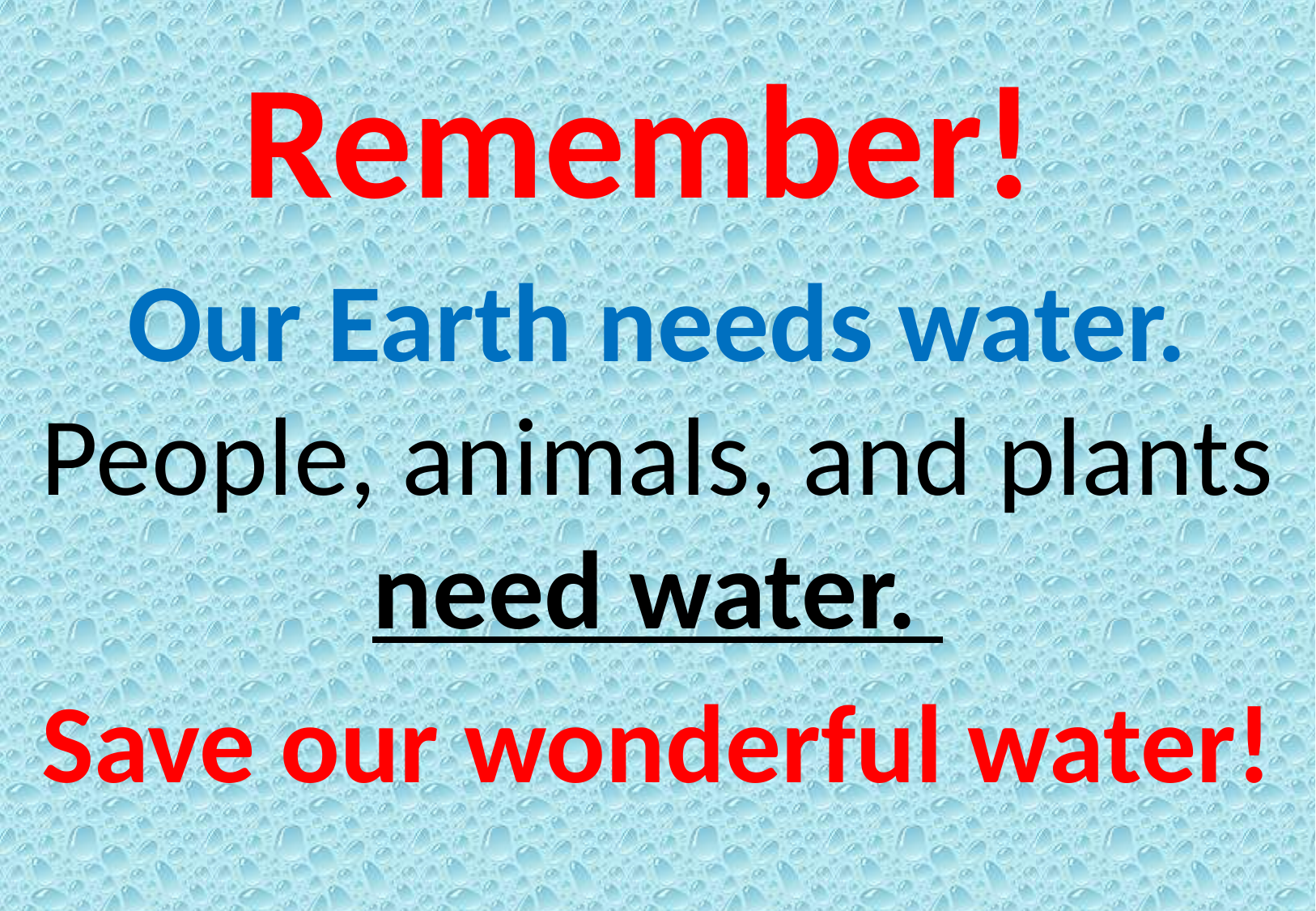

Remember!
Our Earth needs water. People, animals, and plants need water.
Save our wonderful water!